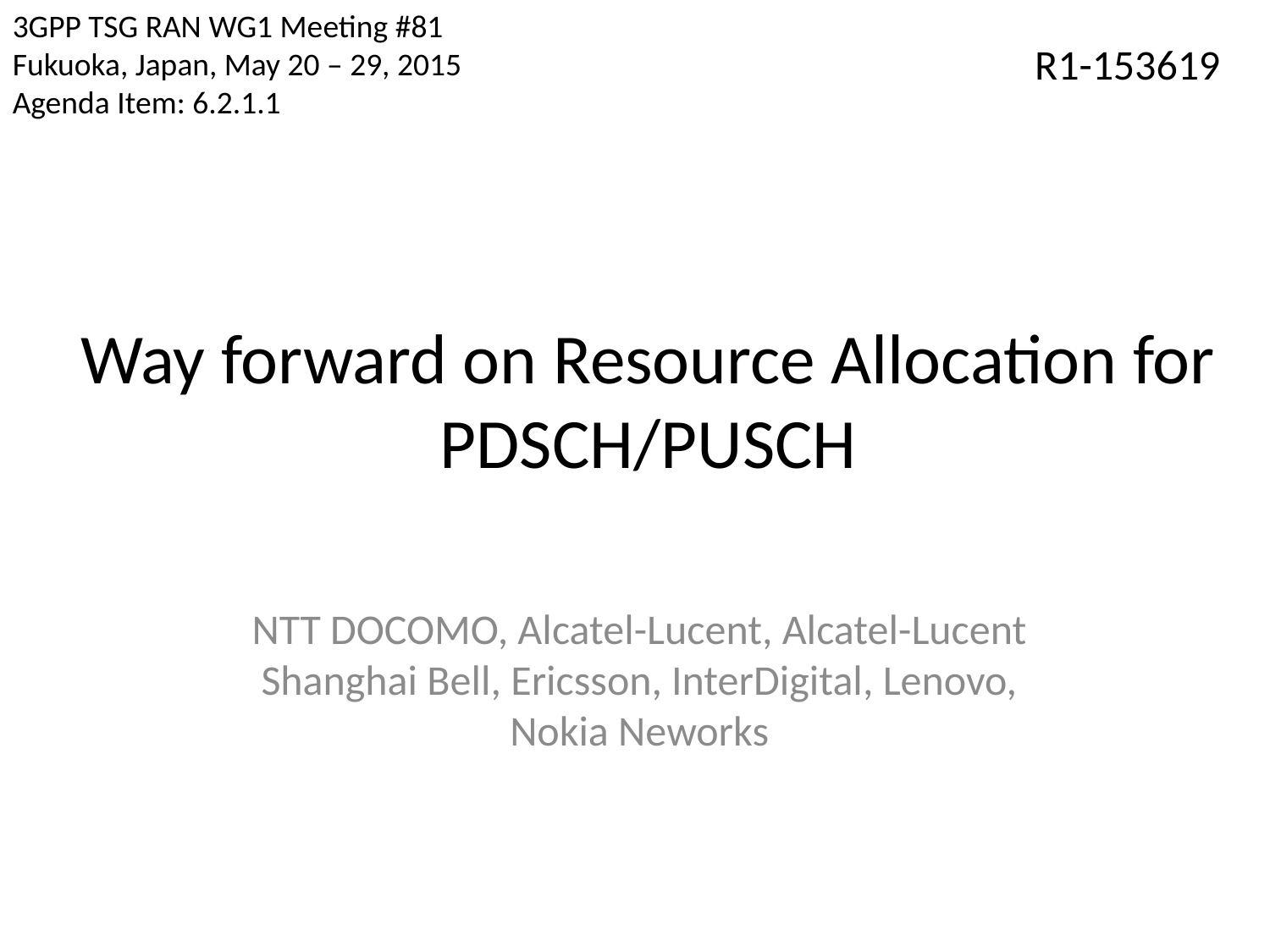

3GPP TSG RAN WG1 Meeting #81
Fukuoka, Japan, May 20 – 29, 2015
Agenda Item: 6.2.1.1
R1-153619
# Way forward on Resource Allocation for PDSCH/PUSCH
NTT DOCOMO, Alcatel-Lucent, Alcatel-Lucent Shanghai Bell, Ericsson, InterDigital, Lenovo, Nokia Neworks